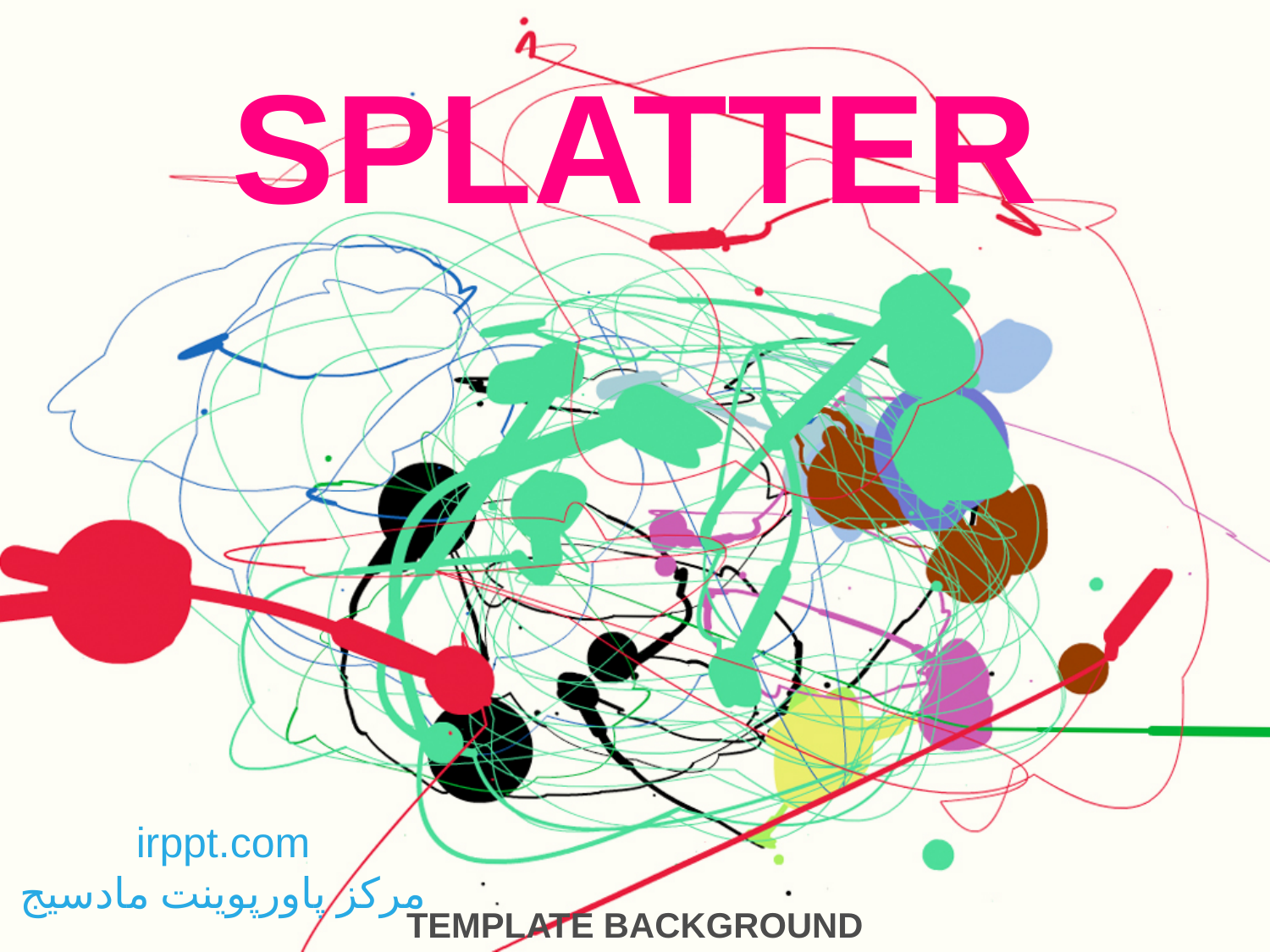

SPLATTER
irppt.com
مرکز پاورپوینت مادسیج
TEMPLATE BACKGROUND